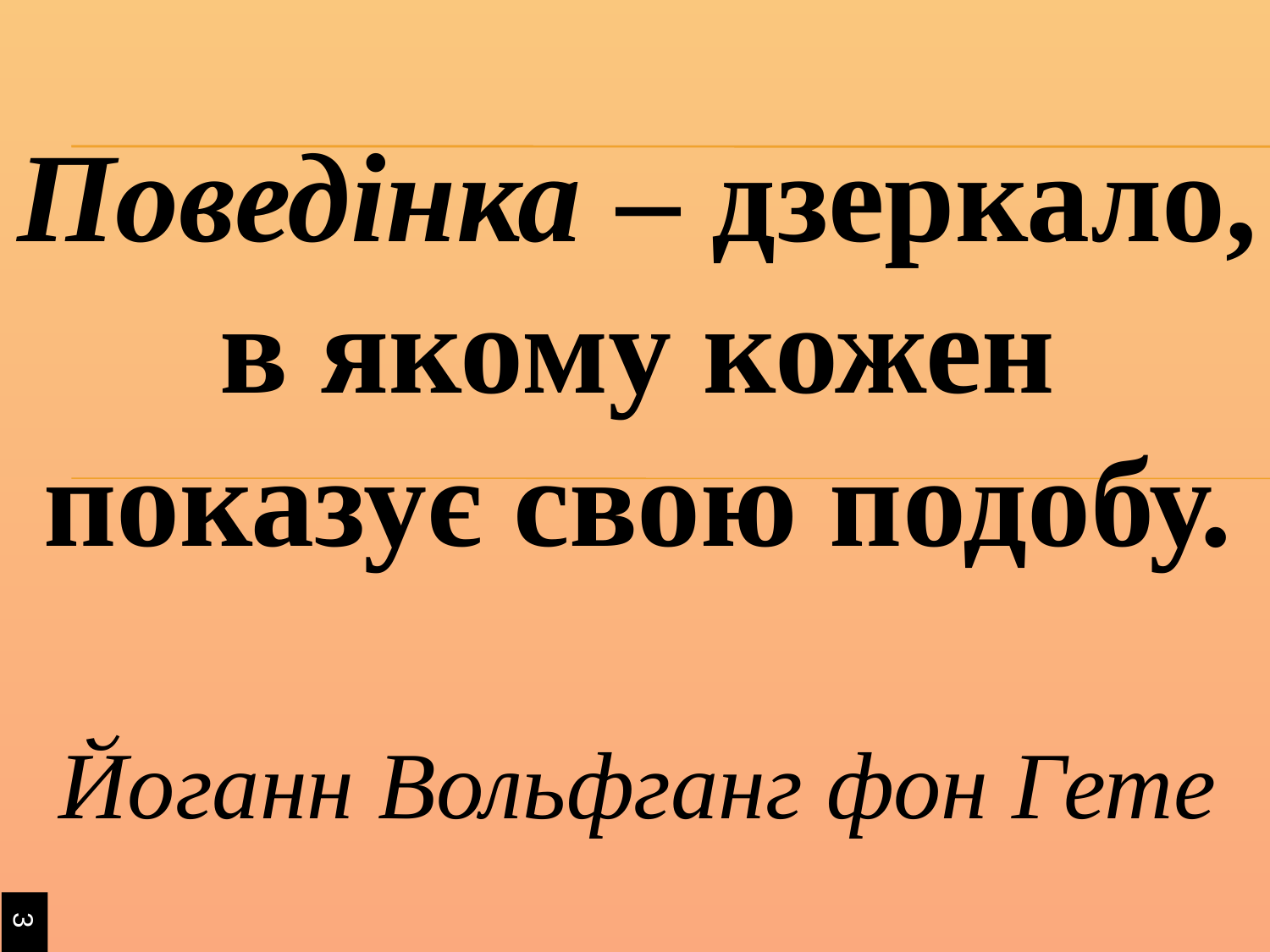

Поведінка – дзеркало, в якому кожен показує свою подобу.
Йоганн Вольфганг фон Гете
 3